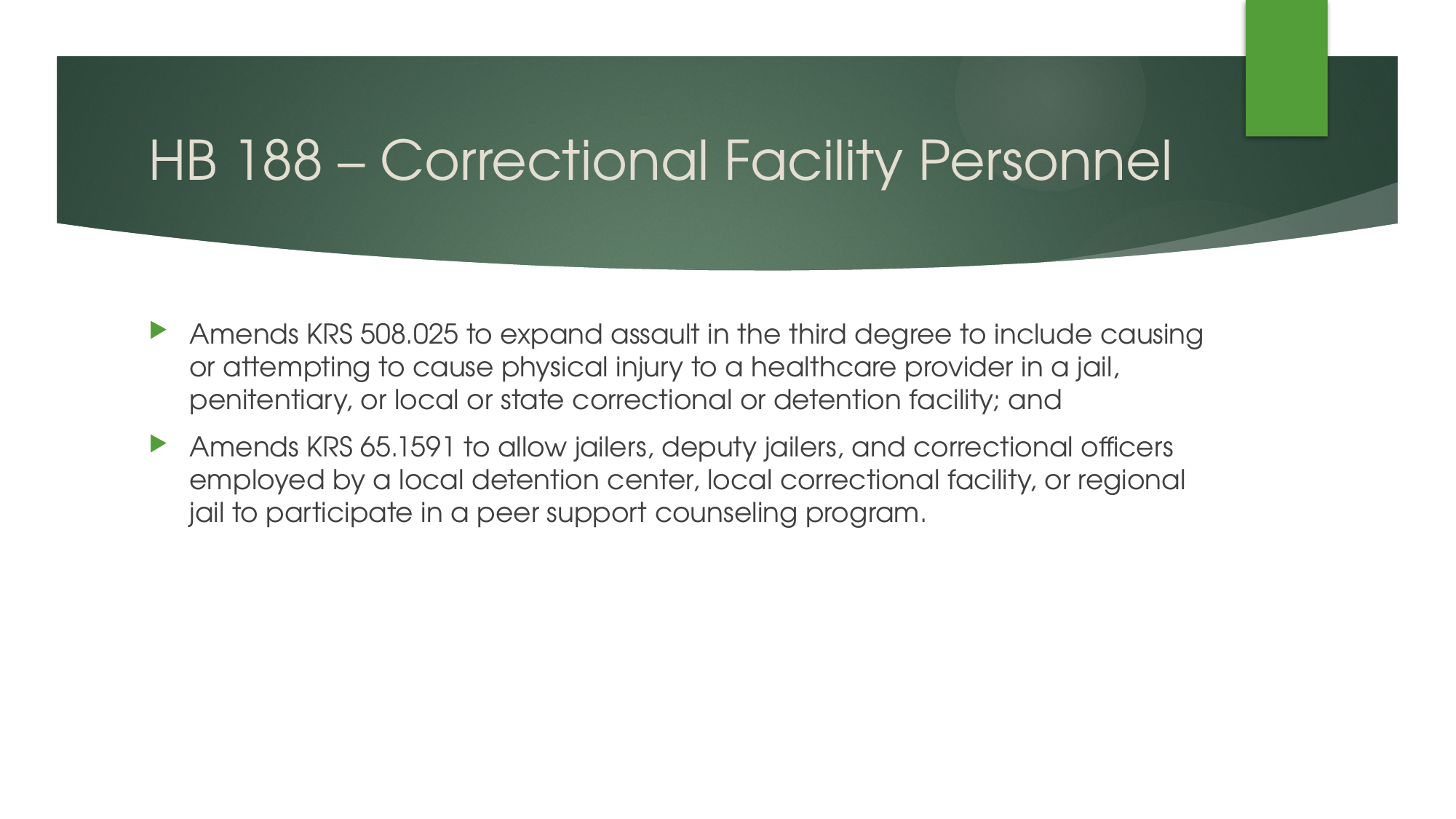

# HB 188 – Correctional Facility Personnel
Amends KRS 508.025 to expand assault in the third degree to include causing or attempting to cause physical injury to a healthcare provider in a jail, penitentiary, or local or state correctional or detention facility; and
Amends KRS 65.1591 to allow jailers, deputy jailers, and correctional officers employed by a local detention center, local correctional facility, or regional jail to participate in a peer support counseling program.